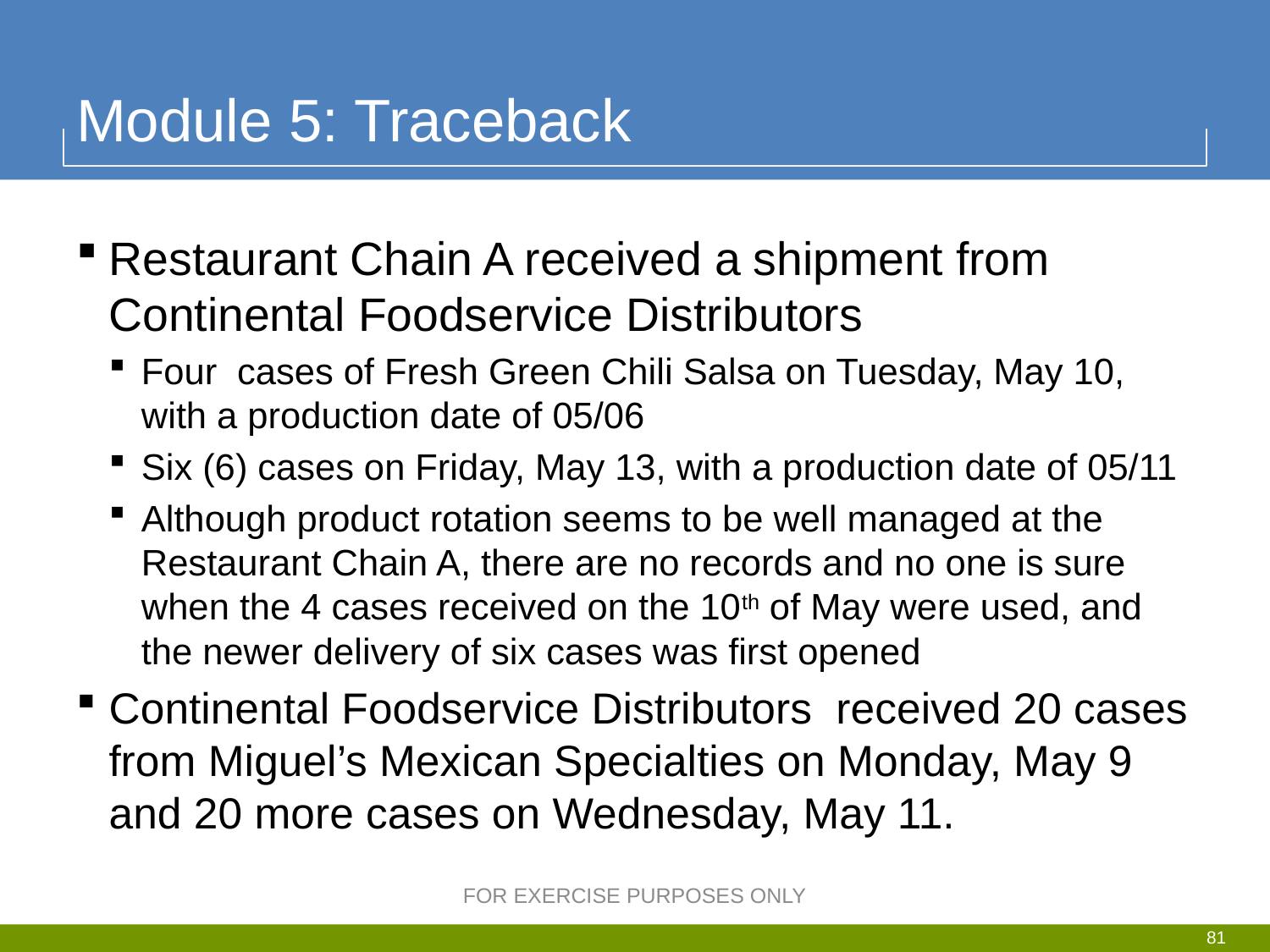

# Module 5: Traceback
Restaurant Chain A received a shipment from Continental Foodservice Distributors
Four  cases of Fresh Green Chili Salsa on Tuesday, May 10, with a production date of 05/06
Six (6) cases on Friday, May 13, with a production date of 05/11
Although product rotation seems to be well managed at the Restaurant Chain A, there are no records and no one is sure when the 4 cases received on the 10th of May were used, and the newer delivery of six cases was first opened
Continental Foodservice Distributors  received 20 cases from Miguel’s Mexican Specialties on Monday, May 9 and 20 more cases on Wednesday, May 11.
FOR EXERCISE PURPOSES ONLY